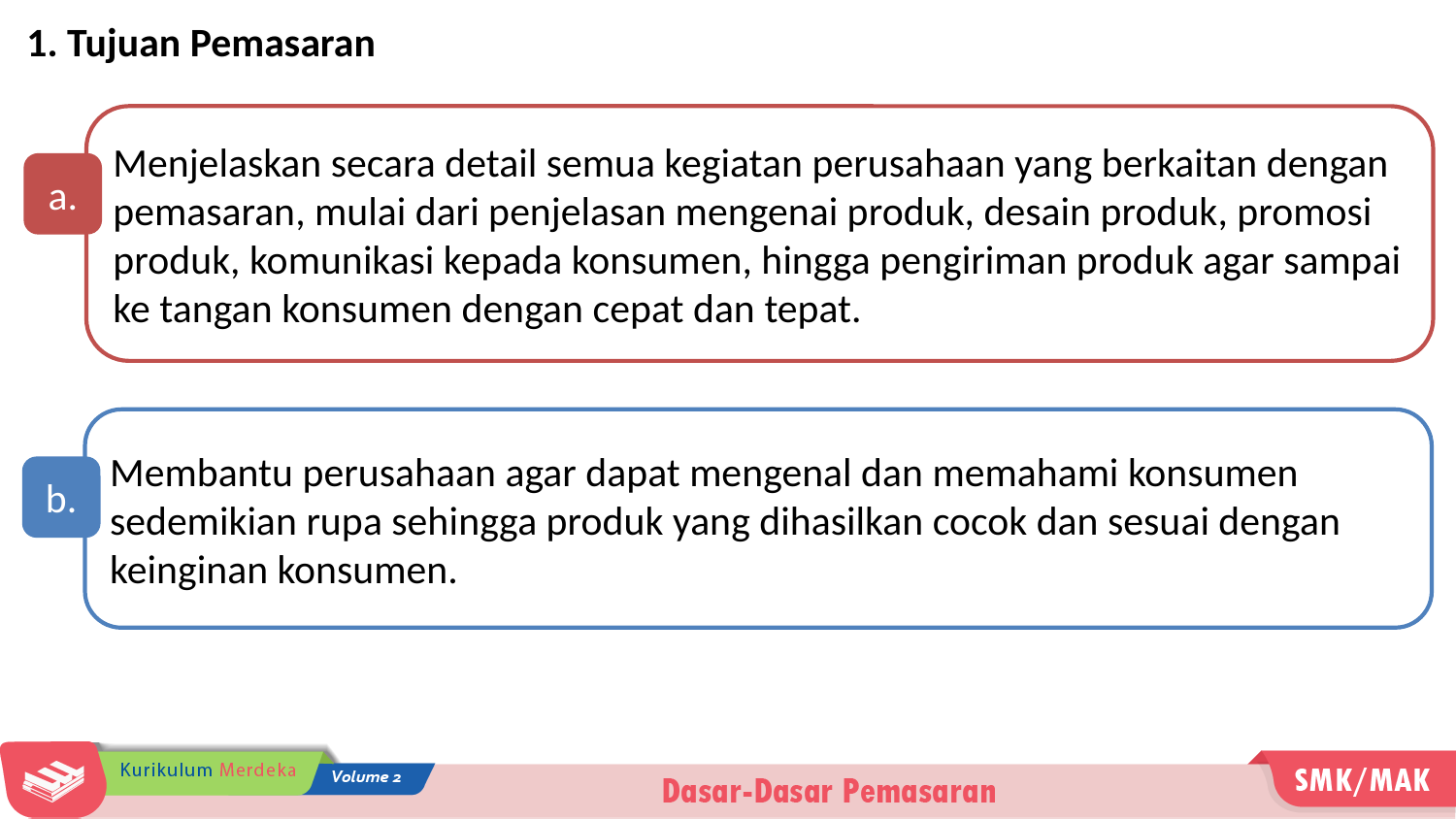

1. Tujuan Pemasaran
Menjelaskan secara detail semua kegiatan perusahaan yang berkaitan dengan pemasaran, mulai dari penjelasan mengenai produk, desain produk, promosi produk, komunikasi kepada konsumen, hingga pengiriman produk agar sampai ke tangan konsumen dengan cepat dan tepat.
a.
Membantu perusahaan agar dapat mengenal dan memahami konsumen sedemikian rupa sehingga produk yang dihasilkan cocok dan sesuai dengan keinginan konsumen.
b.